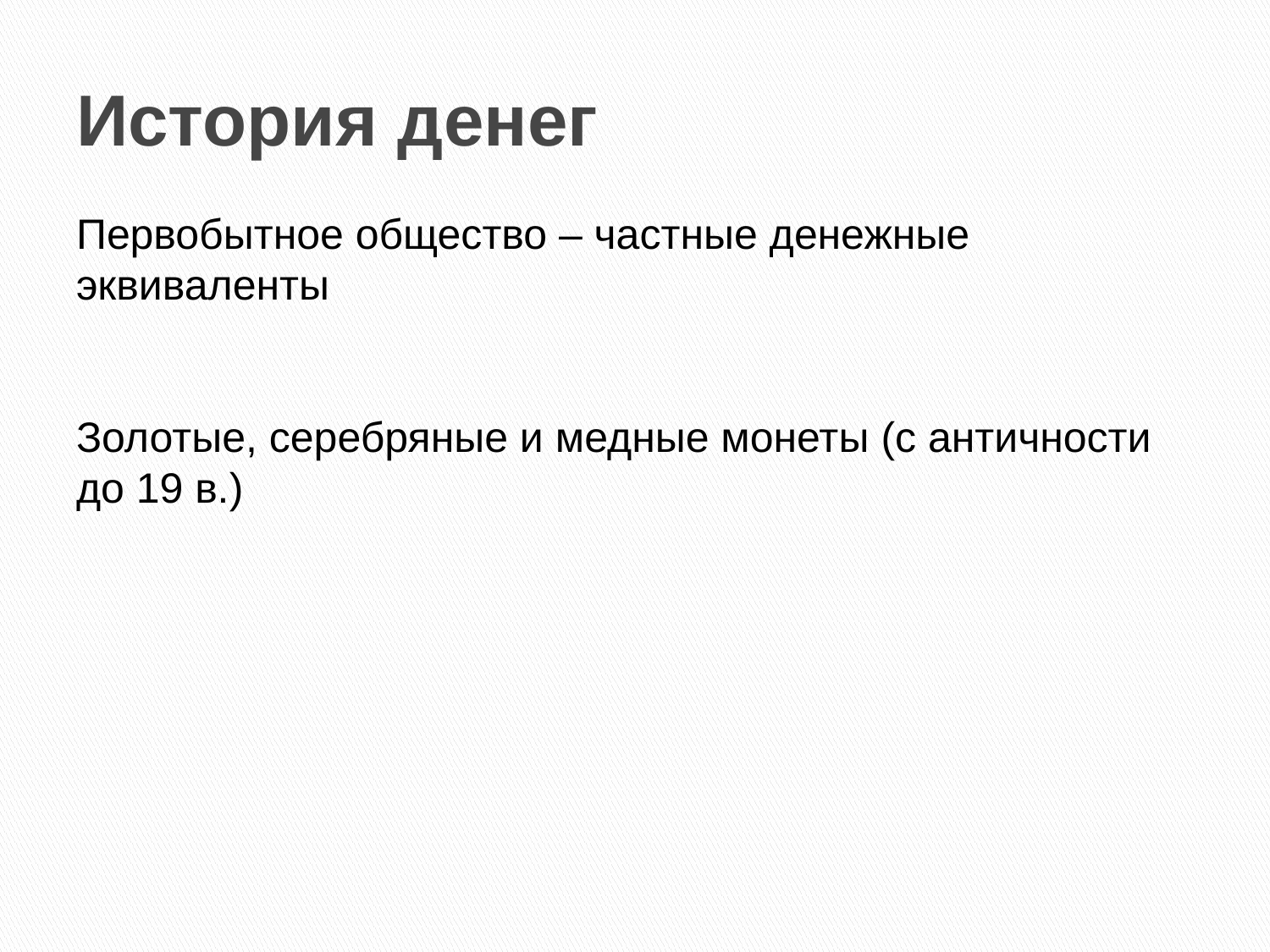

# История денег
Первобытное общество – частные денежные эквиваленты

Золотые, серебряные и медные монеты (с античности до 19 в.)